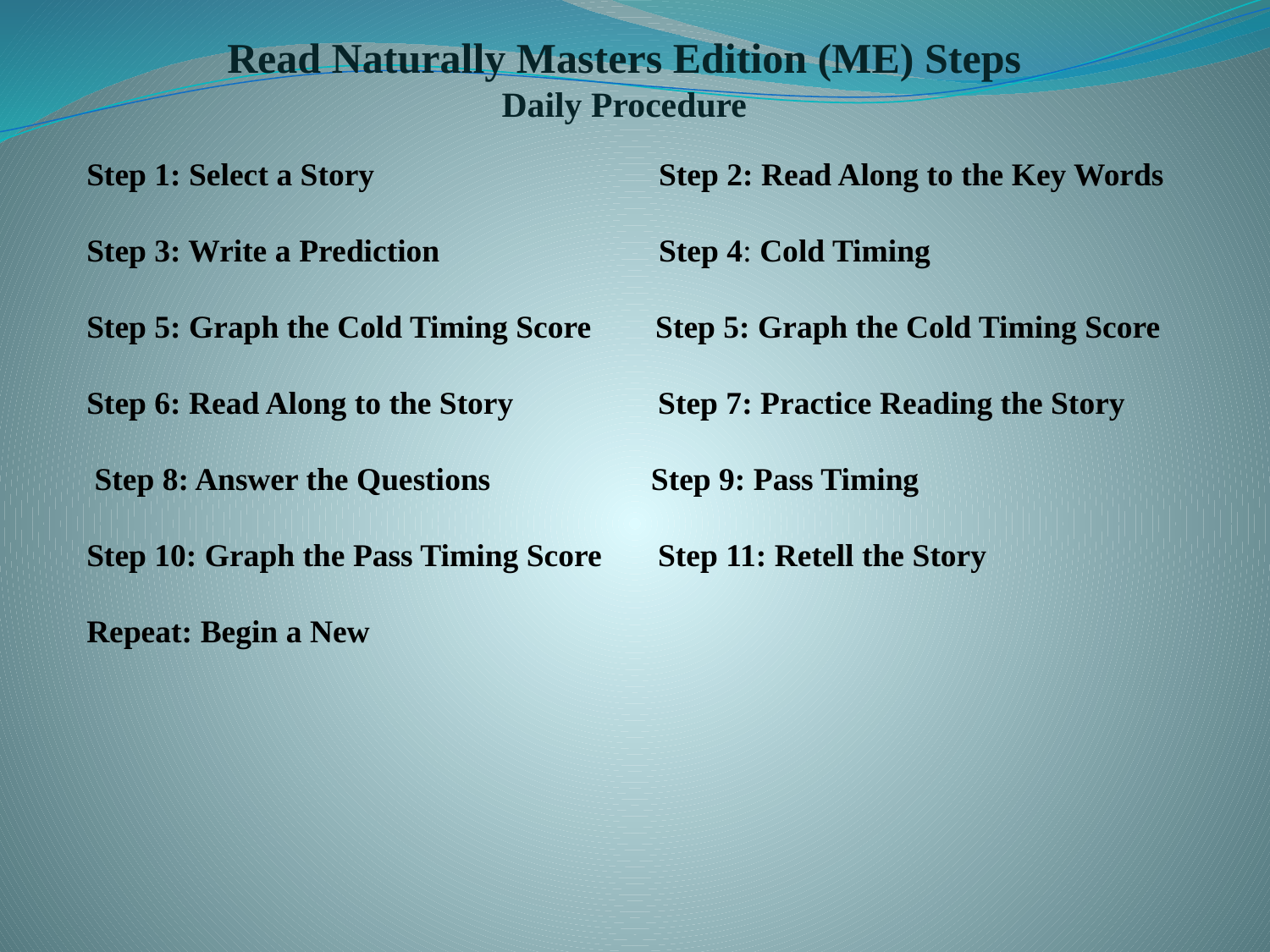

Read Naturally Masters Edition (ME) Steps
Daily Procedure
Step 1: Select a Story        		        Step 2: Read Along to the Key Words

Step 3: Write a Prediction    	        Step 4: Cold Timing

Step 5: Graph the Cold Timing Score        Step 5: Graph the Cold Timing Score

Step 6: Read Along to the Story                  Step 7: Practice Reading the Story

 Step 8: Answer the Questions                    Step 9: Pass Timing

Step 10: Graph the Pass Timing Score       Step 11: Retell the Story

Repeat: Begin a New